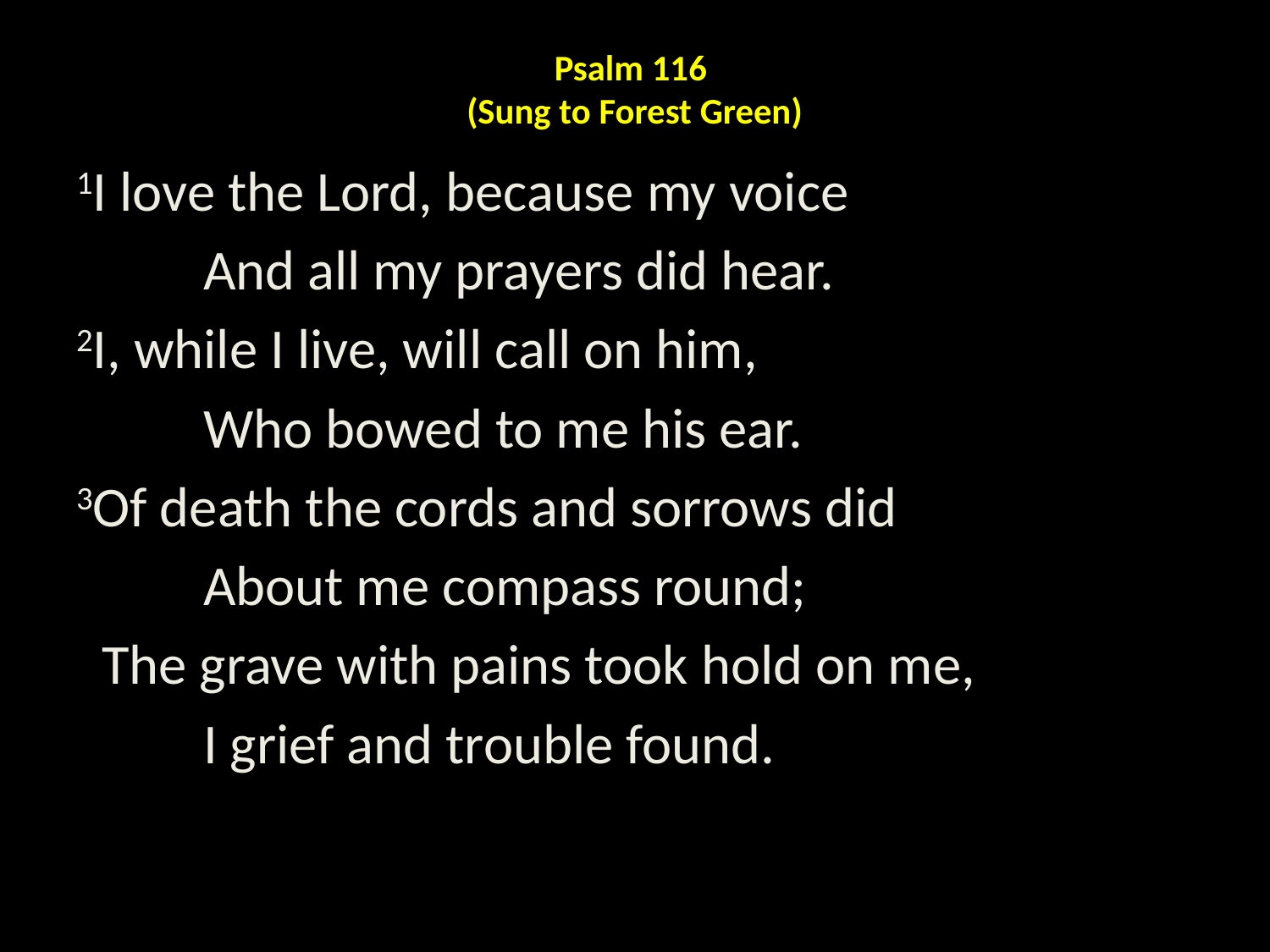

# Psalm 116 (Sung to Forest Green)
1I love the Lord, because my voice
	And all my prayers did hear.
2I, while I live, will call on him,
	Who bowed to me his ear.
3Of death the cords and sorrows did
	About me compass round;
  The grave with pains took hold on me,
	I grief and trouble found.